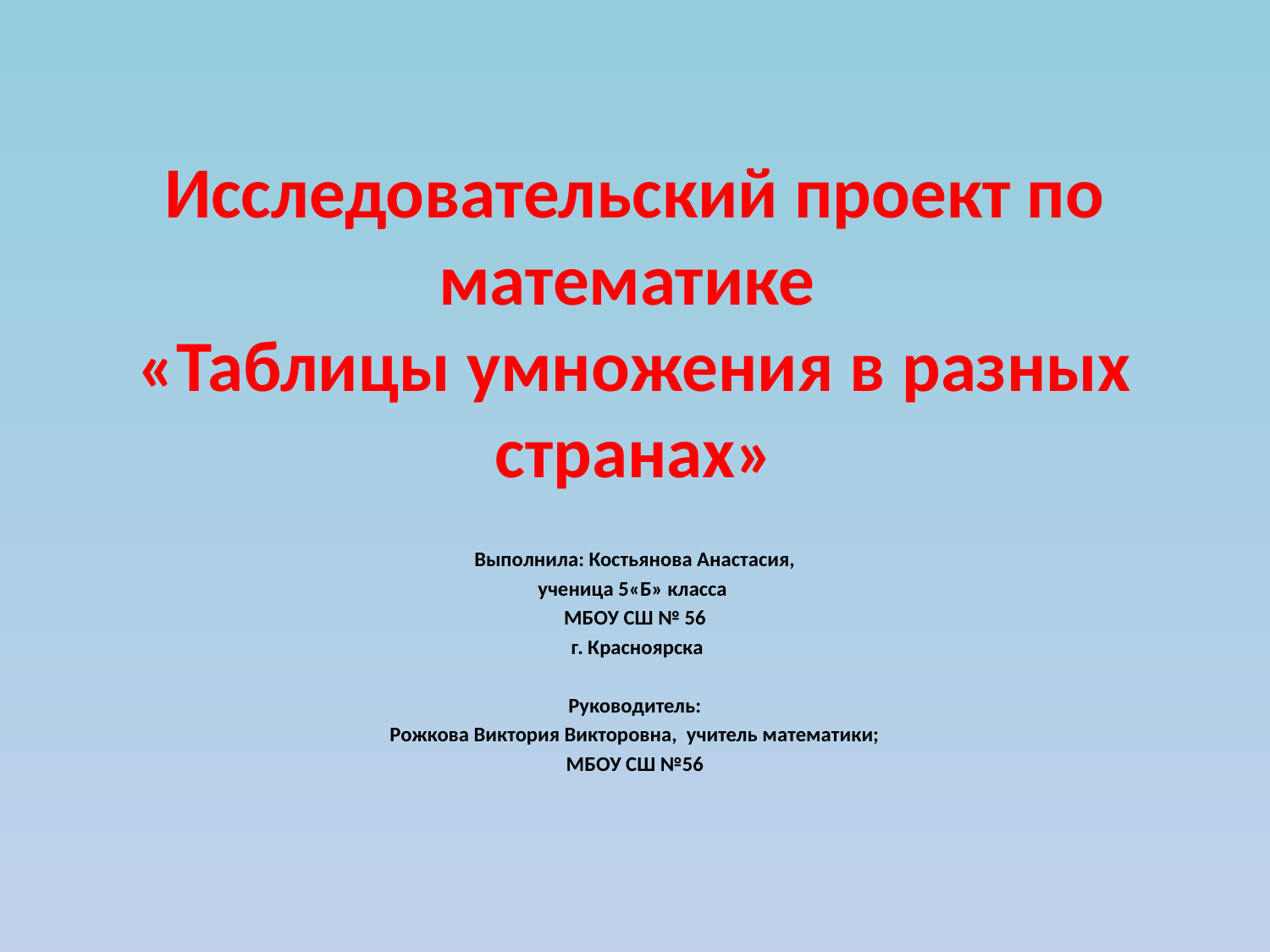

# Исследовательский проект по математике «Таблицы умножения в разных странах»
Выполнила: Костьянова Анастасия,
ученица 5«Б» класса
МБОУ СШ № 56
 г. Красноярска

Руководитель:
Рожкова Виктория Викторовна,  учитель математики;
МБОУ СШ №56